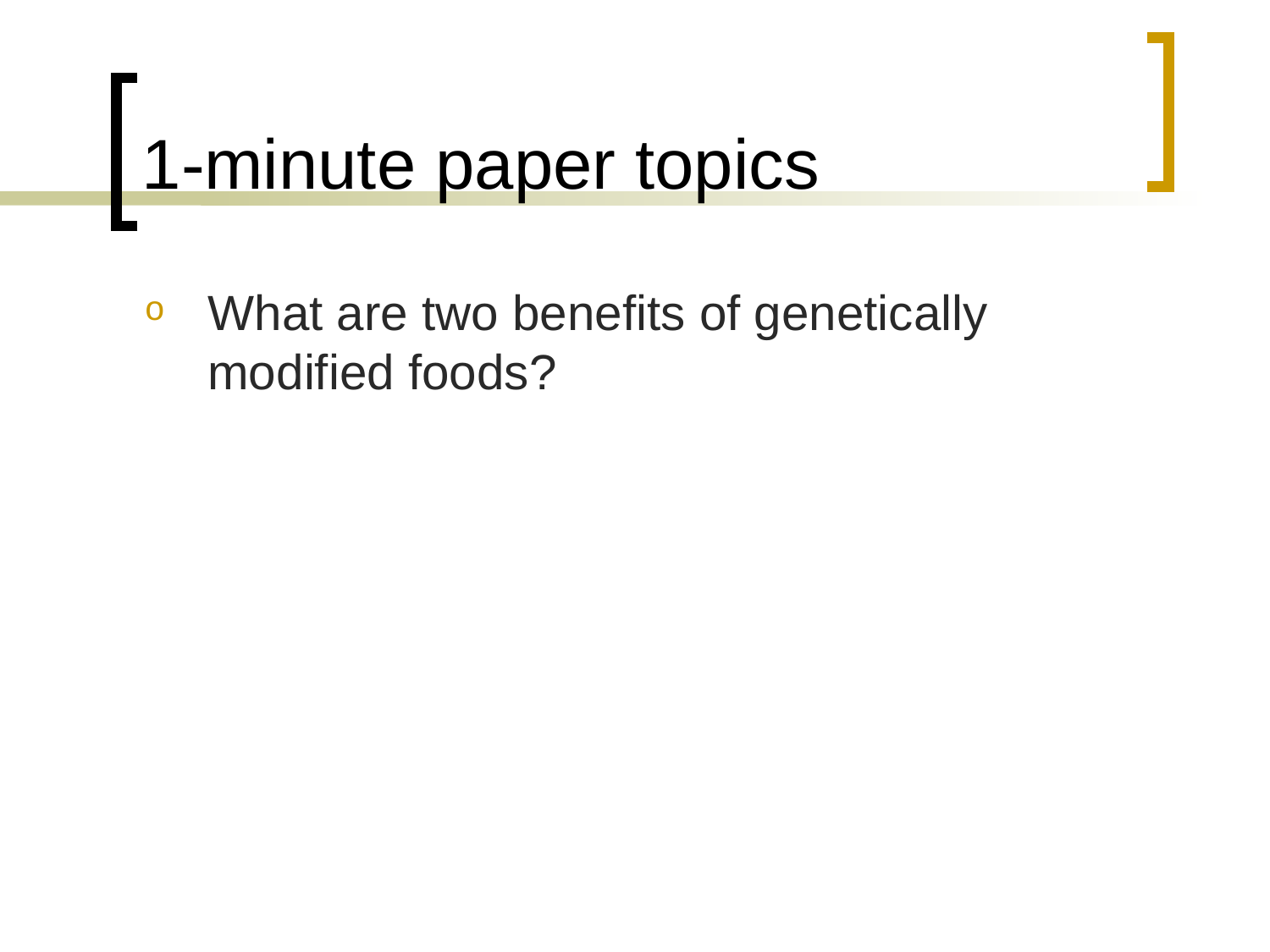

# 1-minute paper topics
What are two benefits of genetically modified foods?